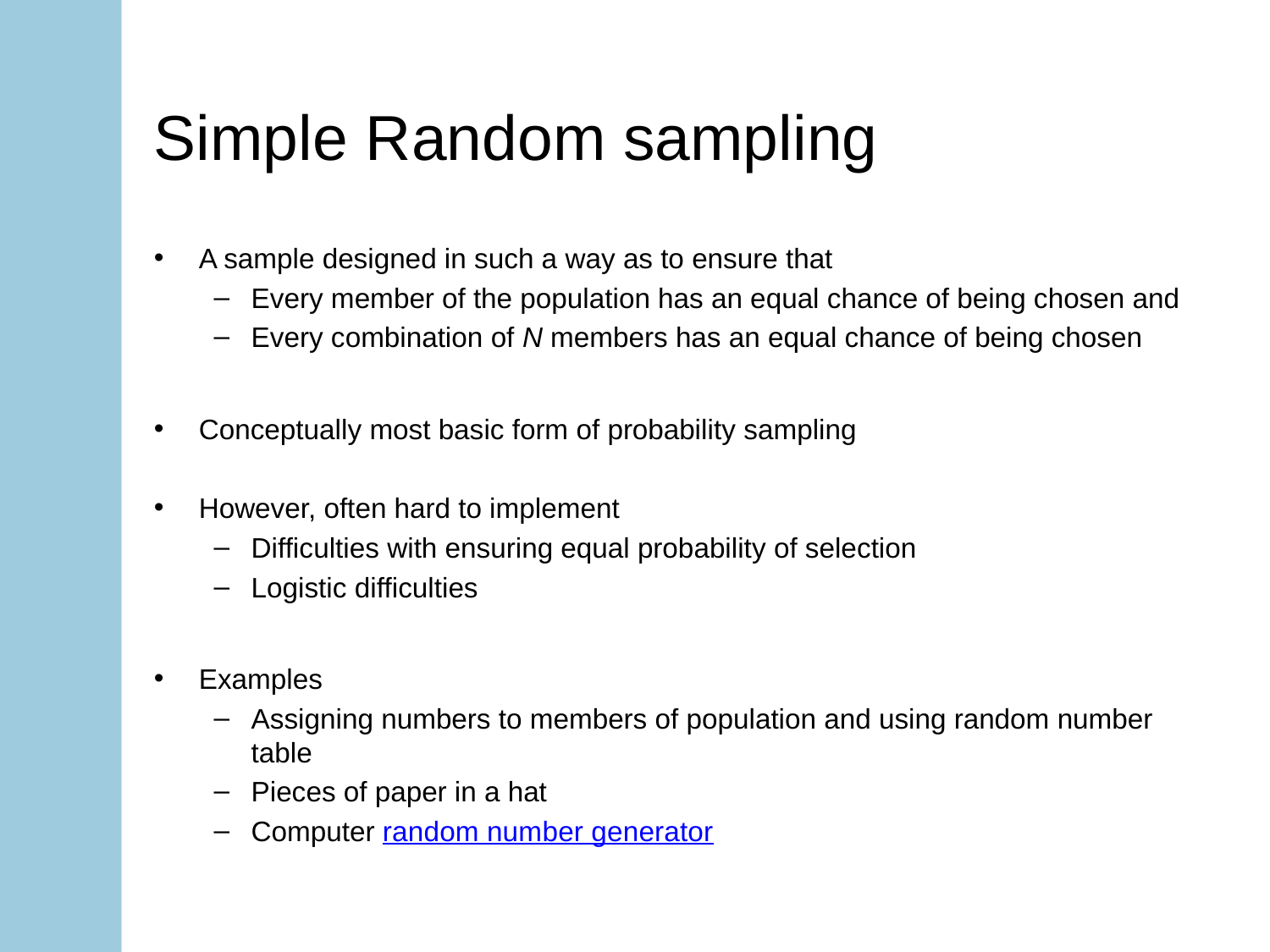

# Simple Random sampling
A sample designed in such a way as to ensure that
Every member of the population has an equal chance of being chosen and
Every combination of N members has an equal chance of being chosen

Conceptually most basic form of probability sampling

However, often hard to implement
Difficulties with ensuring equal probability of selection
Logistic difficulties

Examples
Assigning numbers to members of population and using random number table
Pieces of paper in a hat
Computer random number generator